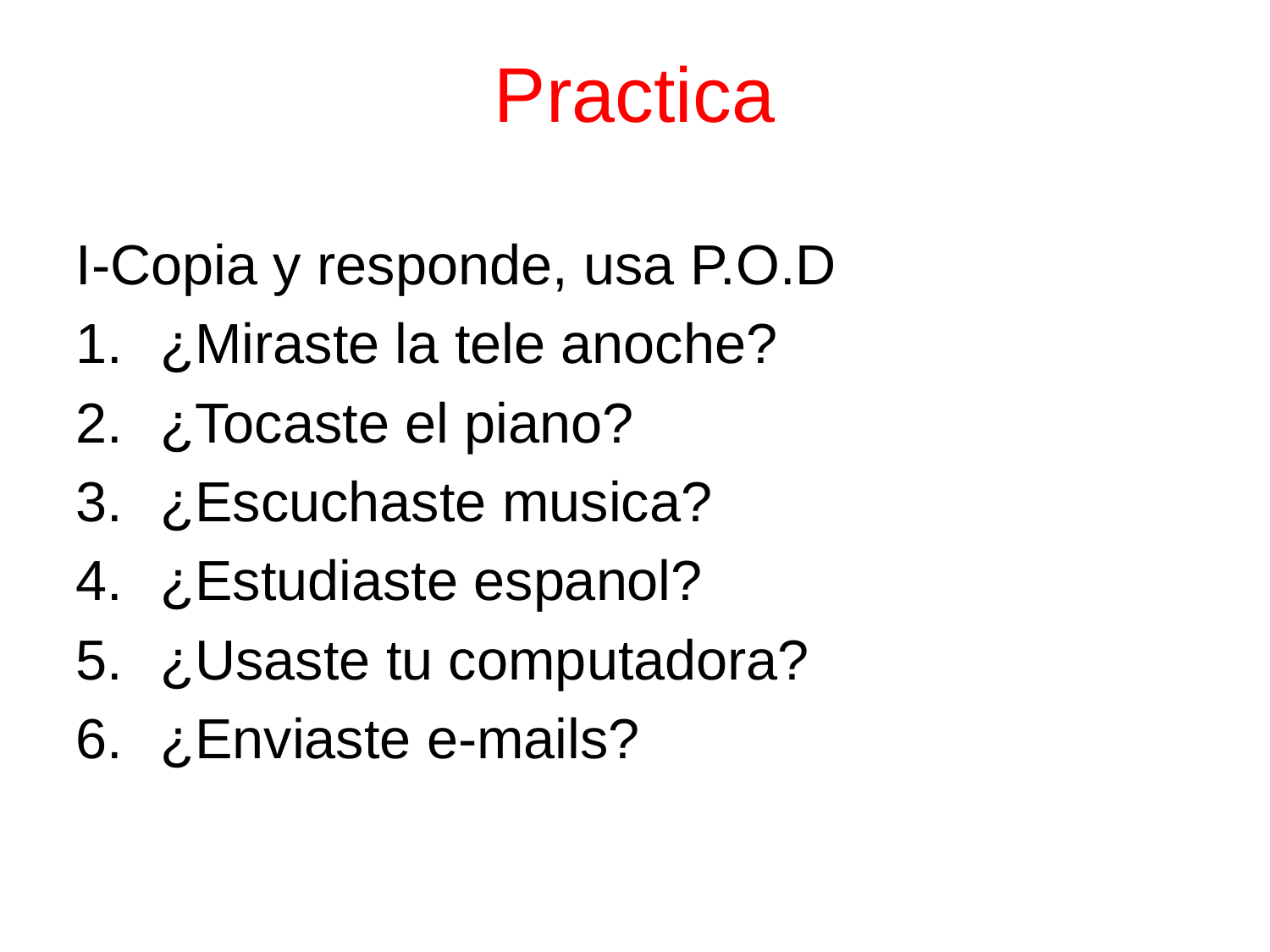

Practica
I-Copia y responde, usa P.O.D
¿Miraste la tele anoche?
¿Tocaste el piano?
¿Escuchaste musica?
¿Estudiaste espanol?
¿Usaste tu computadora?
¿Enviaste e-mails?